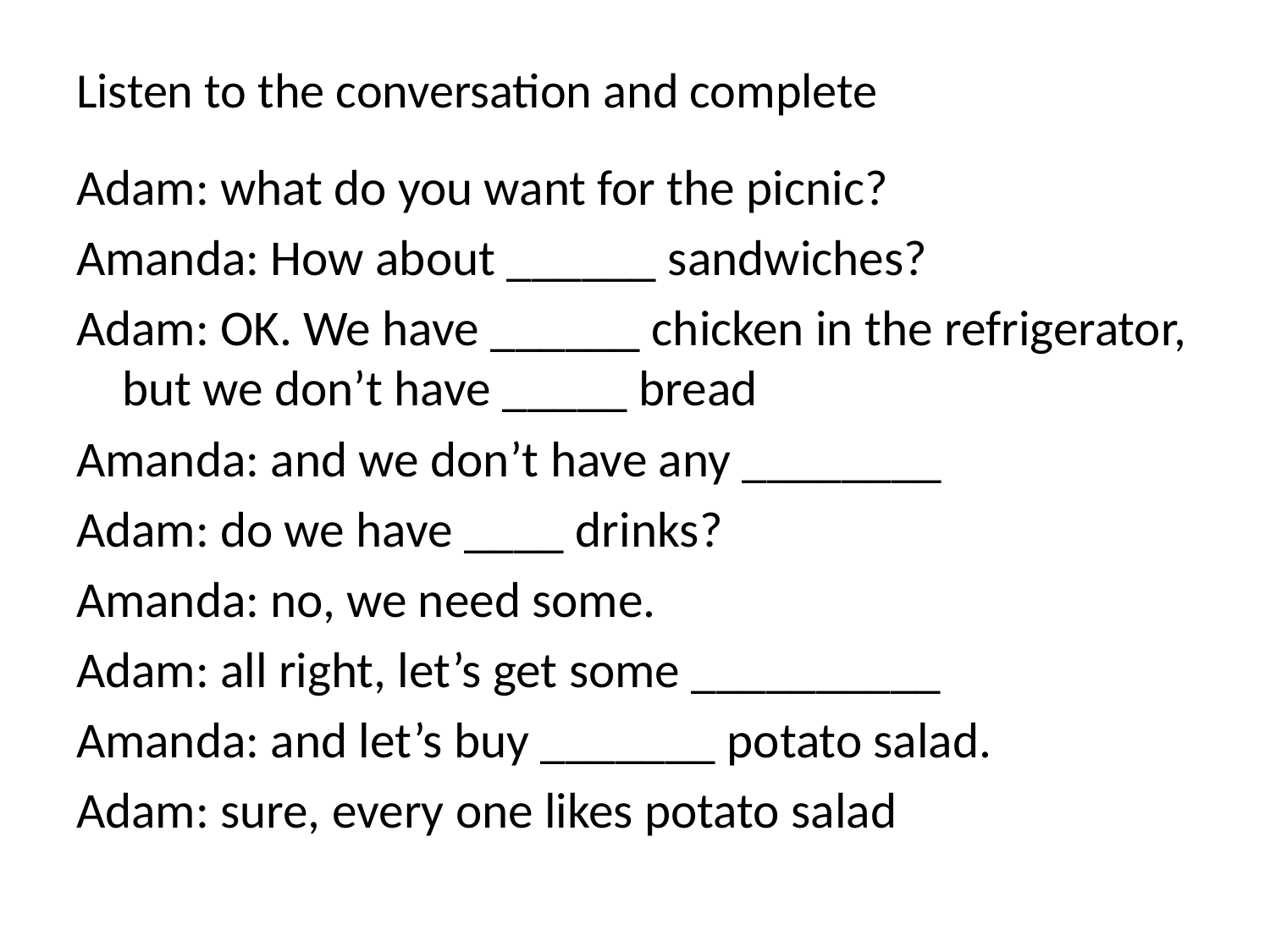

# Listen to the conversation and complete
Adam: what do you want for the picnic?
Amanda: How about ______ sandwiches?
Adam: OK. We have ______ chicken in the refrigerator, but we don’t have _____ bread
Amanda: and we don’t have any ________
Adam: do we have ____ drinks?
Amanda: no, we need some.
Adam: all right, let’s get some __________
Amanda: and let’s buy _______ potato salad.
Adam: sure, every one likes potato salad